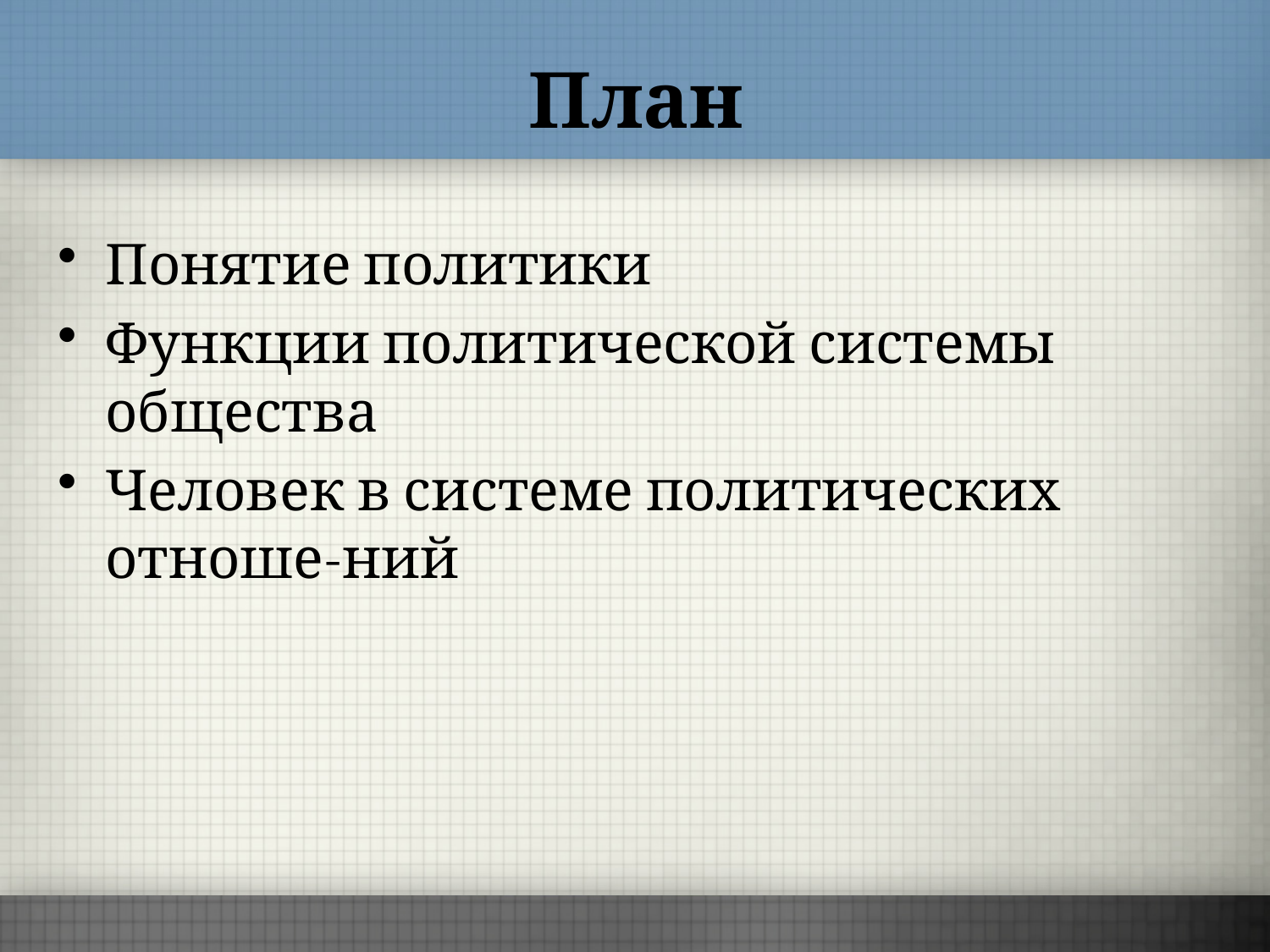

# План
Понятие политики
Функции политической системы общества
Человек в системе политических отноше-ний